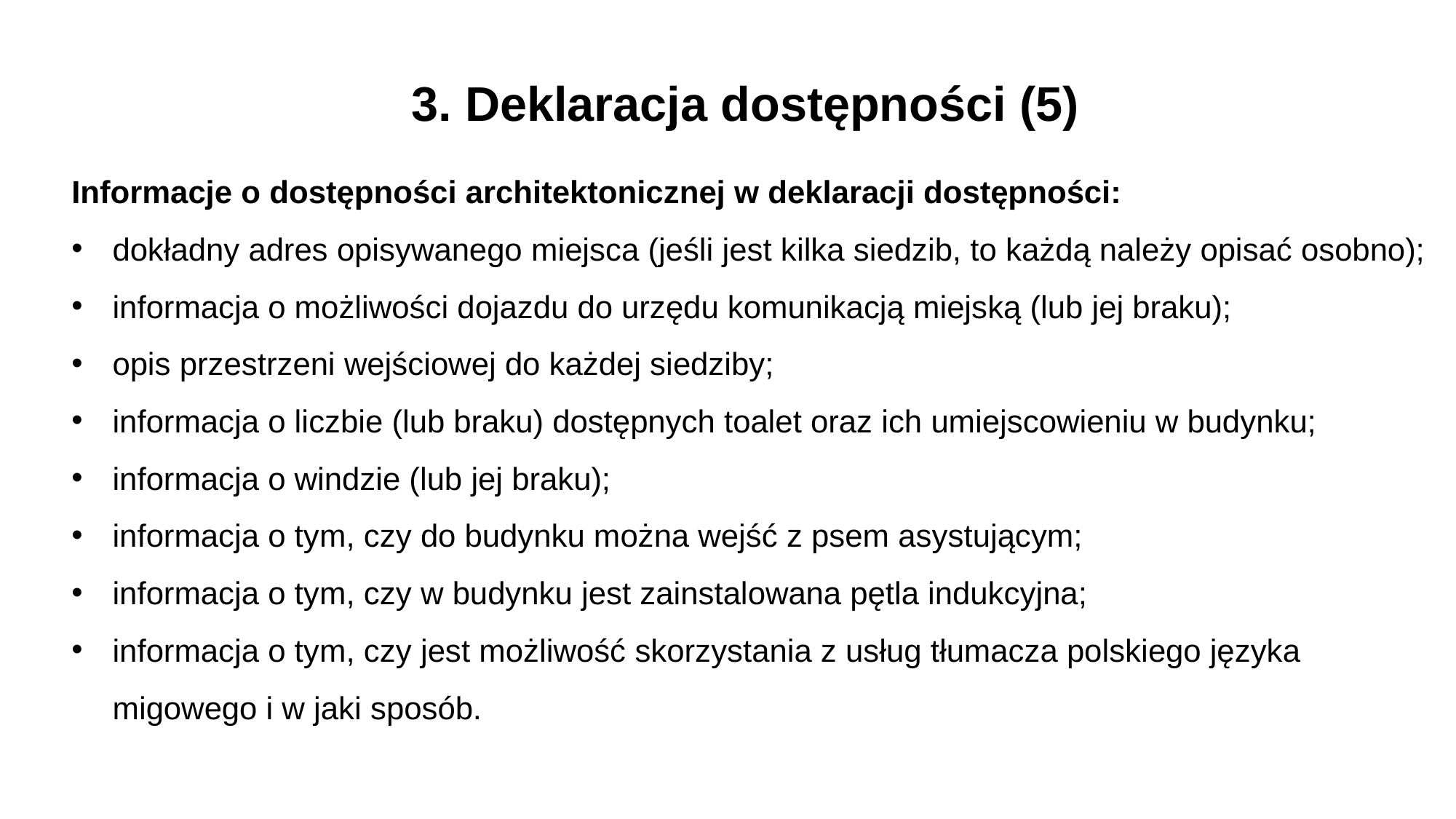

3. Deklaracja dostępności (5)
Informacje o dostępności architektonicznej w deklaracji dostępności:
dokładny adres opisywanego miejsca (jeśli jest kilka siedzib, to każdą należy opisać osobno);
informacja o możliwości dojazdu do urzędu komunikacją miejską (lub jej braku);
opis przestrzeni wejściowej do każdej siedziby;
informacja o liczbie (lub braku) dostępnych toalet oraz ich umiejscowieniu w budynku;
informacja o windzie (lub jej braku);
informacja o tym, czy do budynku można wejść z psem asystującym;
informacja o tym, czy w budynku jest zainstalowana pętla indukcyjna;
informacja o tym, czy jest możliwość skorzystania z usług tłumacza polskiego języka migowego i w jaki sposób.